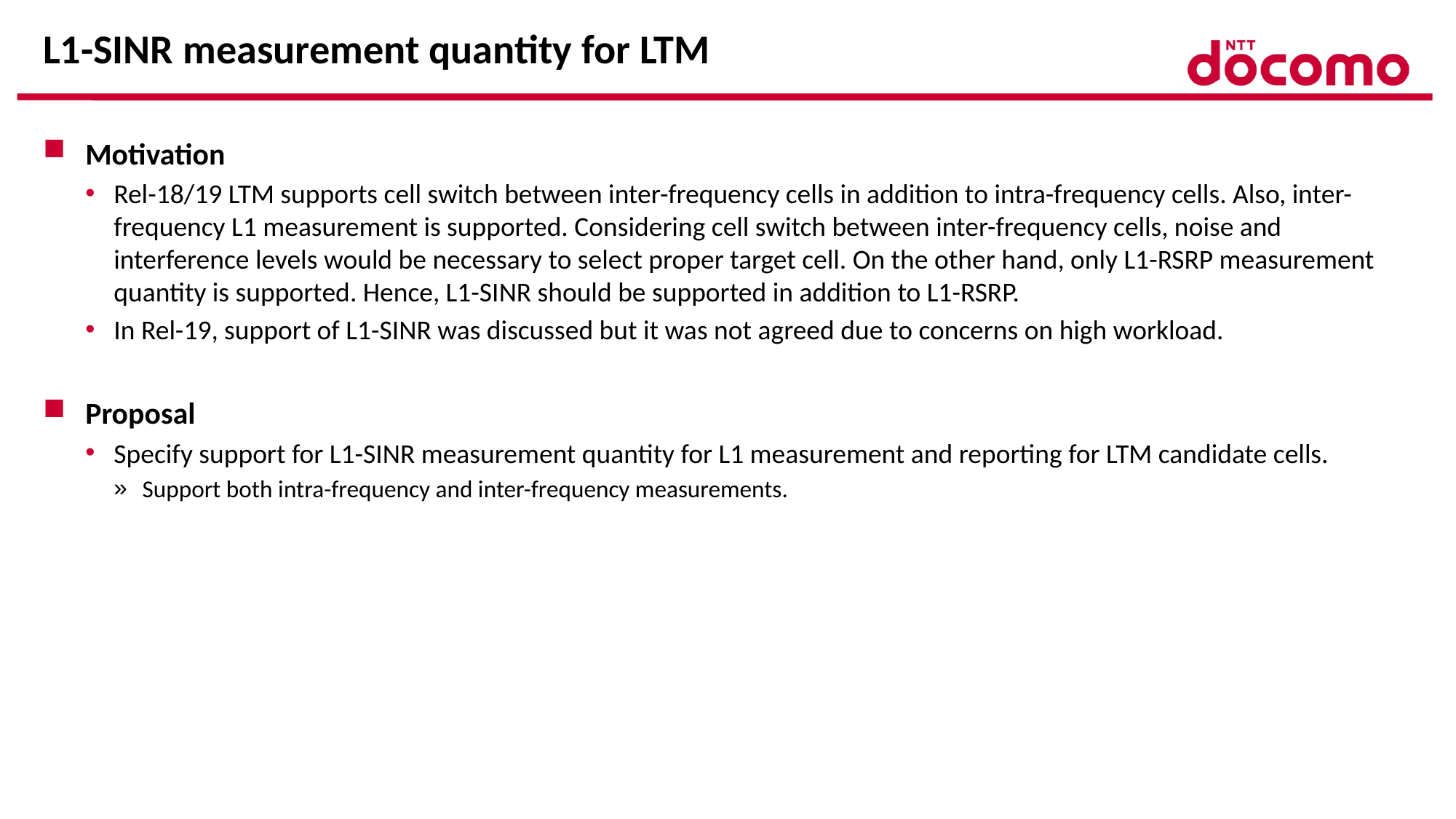

# L1-SINR measurement quantity for LTM
Motivation
Rel-18/19 LTM supports cell switch between inter-frequency cells in addition to intra-frequency cells. Also, inter-frequency L1 measurement is supported. Considering cell switch between inter-frequency cells, noise and interference levels would be necessary to select proper target cell. On the other hand, only L1-RSRP measurement quantity is supported. Hence, L1-SINR should be supported in addition to L1-RSRP.
In Rel-19, support of L1-SINR was discussed but it was not agreed due to concerns on high workload.

Proposal
Specify support for L1-SINR measurement quantity for L1 measurement and reporting for LTM candidate cells.
Support both intra-frequency and inter-frequency measurements.